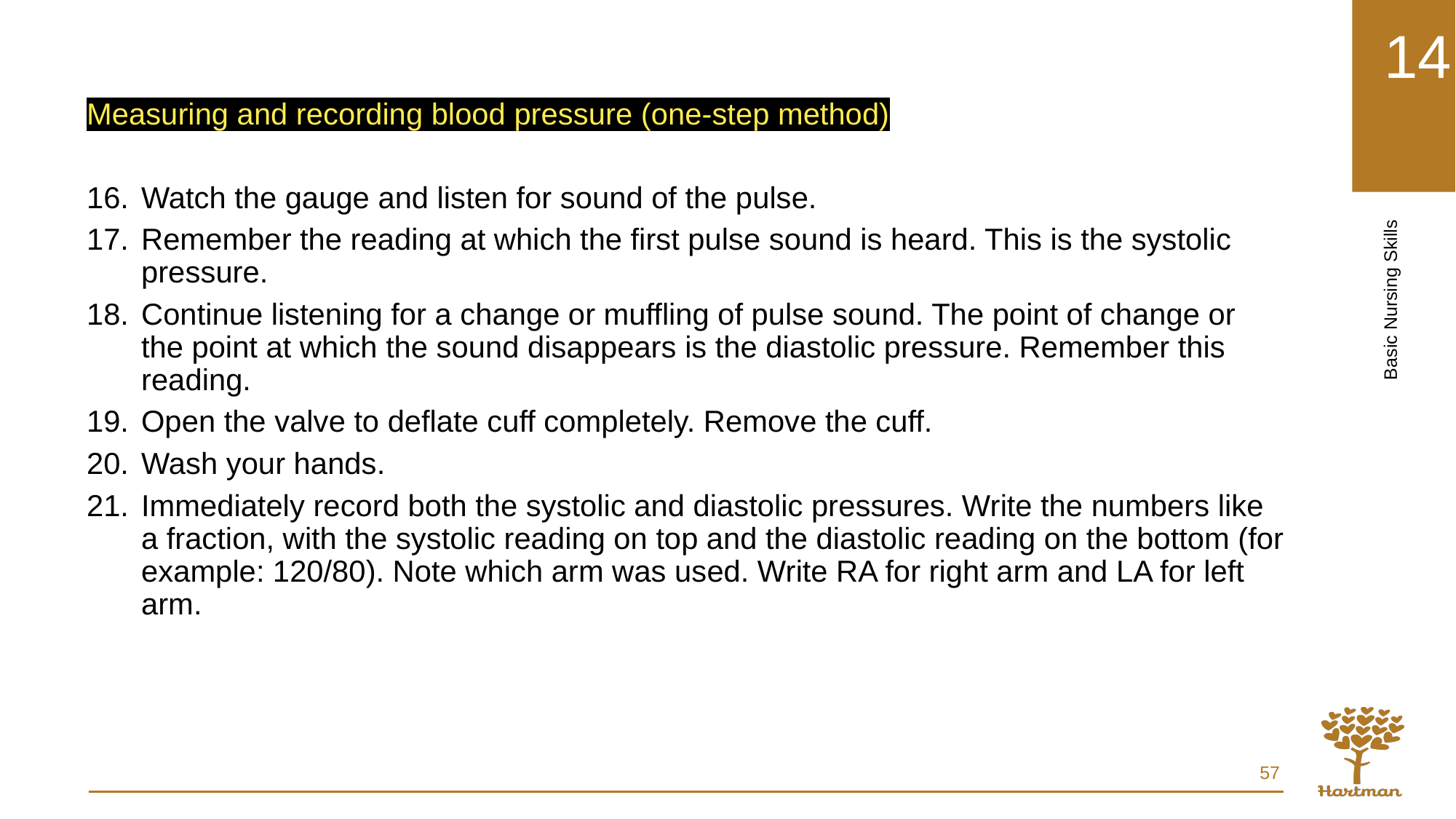

Measuring and recording blood pressure (one-step method)

Watch the gauge and listen for sound of the pulse.
Remember the reading at which the first pulse sound is heard. This is the systolic pressure.
Continue listening for a change or muffling of pulse sound. The point of change or the point at which the sound disappears is the diastolic pressure. Remember this reading.
Open the valve to deflate cuff completely. Remove the cuff.
Wash your hands.
Immediately record both the systolic and diastolic pressures. Write the numbers like a fraction, with the systolic reading on top and the diastolic reading on the bottom (for example: 120/80). Note which arm was used. Write RA for right arm and LA for left arm.

57